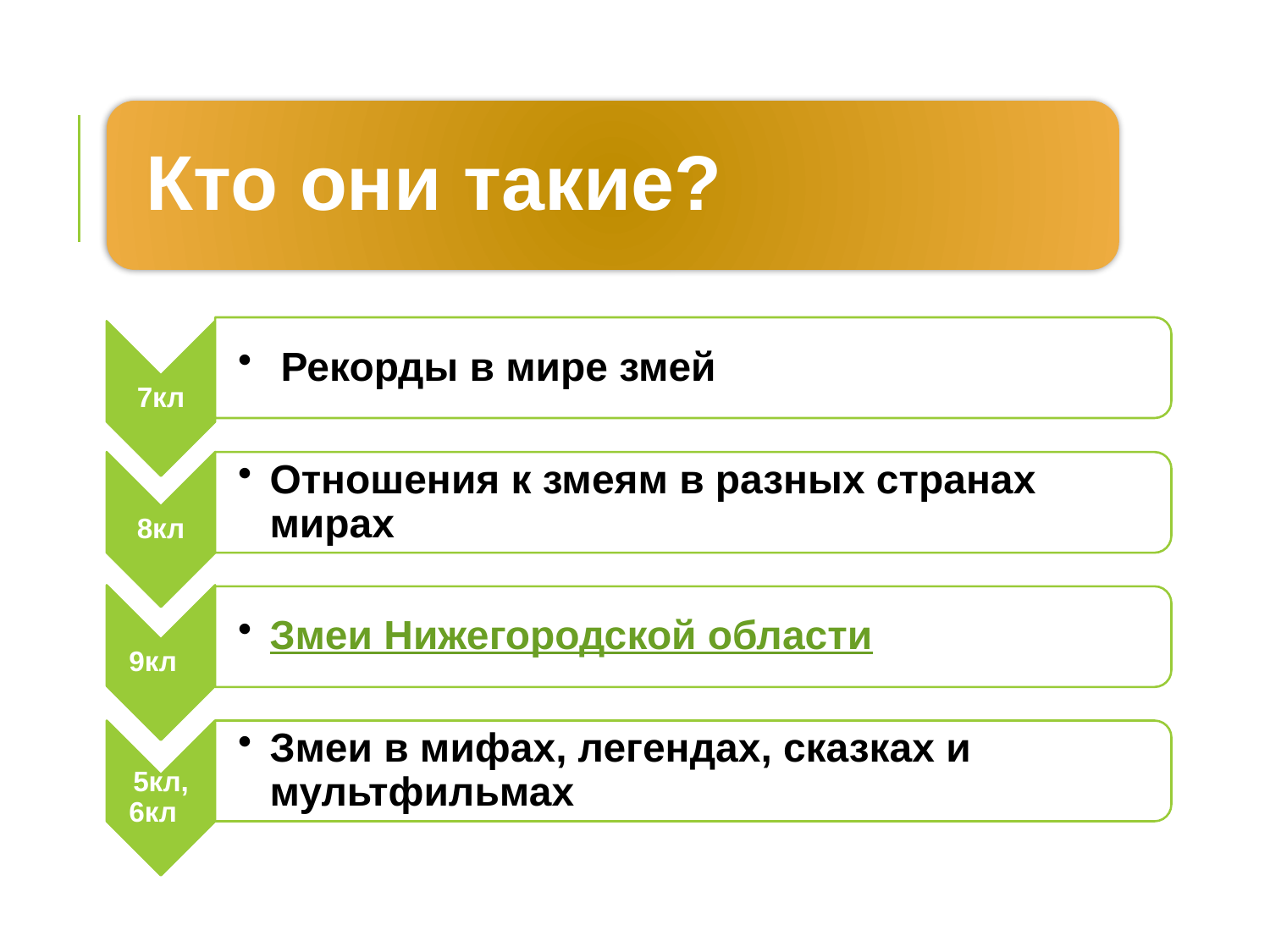

Кто они такие?
7кл
 Рекорды в мире змей
8кл
Отношения к змеям в разных странах мирах
9кл
Змеи Нижегородской области
5кл, 6кл
Змеи в мифах, легендах, сказках и мультфильмах